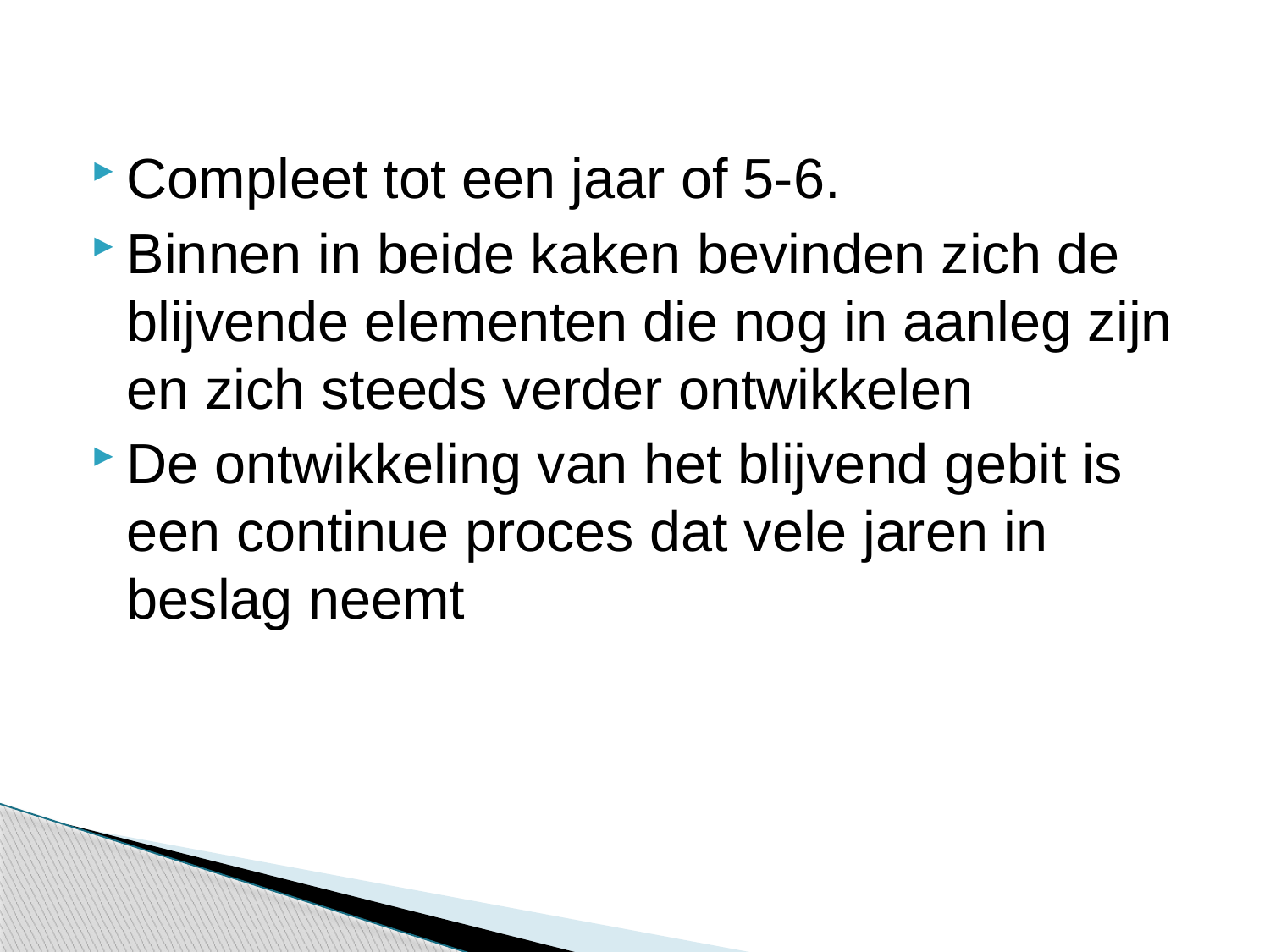

Compleet tot een jaar of 5-6.
Binnen in beide kaken bevinden zich de blijvende elementen die nog in aanleg zijn en zich steeds verder ontwikkelen
De ontwikkeling van het blijvend gebit is een continue proces dat vele jaren in beslag neemt